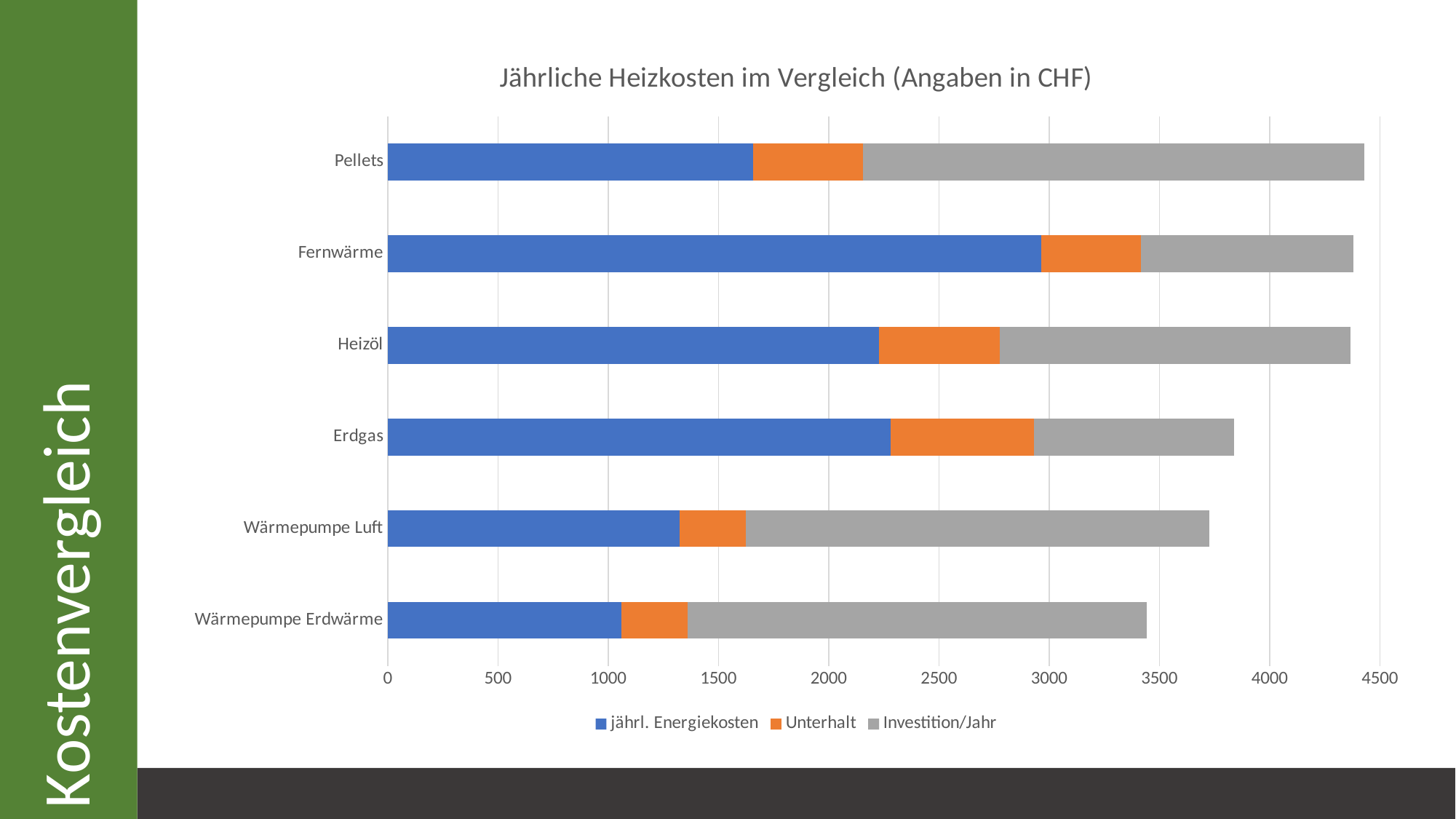

### Chart: Jährliche Heizkosten im Vergleich (Angaben in CHF)

| Category | jährl. Energiekosten | Unterhalt | Investition/Jahr |
|---|---|---|---|
| Wärmepumpe Erdwärme | 1059.0 | 300.0 | 2085.0 |
| Wärmepumpe Luft | 1324.0 | 300.0 | 2102.0 |
| Erdgas | 2280.0 | 650.0 | 909.0 |
| Heizöl | 2227.0 | 550.0 | 1591.0 |
| Fernwärme | 2965.0 | 450.0 | 966.0 |
| Pellets | 1656.0 | 500.0 | 2273.0 |
# Kostenvergleich